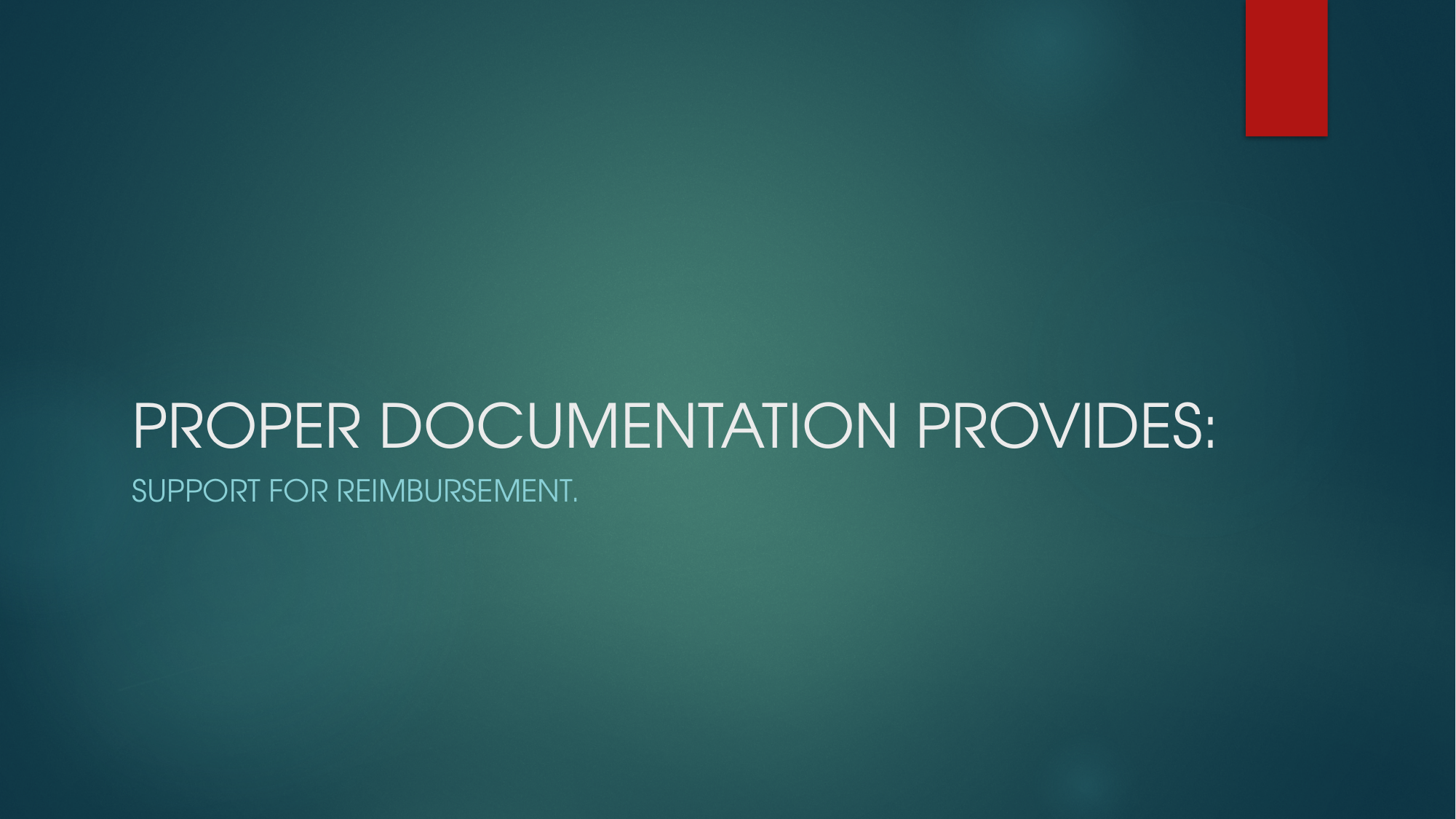

# PROPER DOCUMENTATION PROVIDES:
Support for Reimbursement.